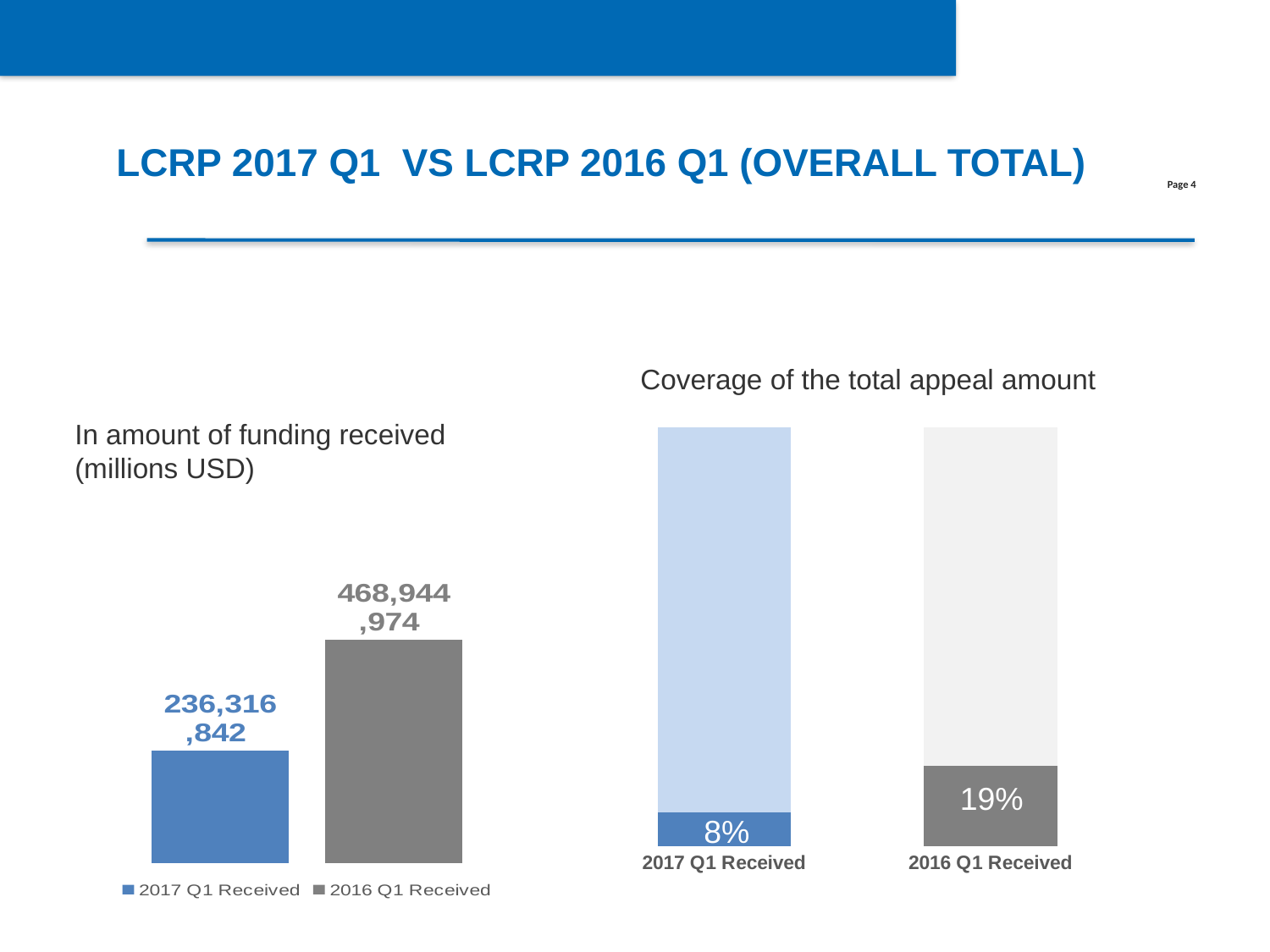

LCRP 2017 Q1  VS LCRP 2016 Q1 (OVERALL TOTAL)
Coverage of the total appeal amount
In amount of funding received
(millions USD)

### Chart

| Category | % covered | % gap |
|---|---|---|
| 2017 Q1 Received | 0.08 | 0.92 |
| 2016 Q1 Received | 0.19 | 0.81 |

### Chart

| Category | 2017 Q1 Received | 2016 Q1 Received |
|---|---|---|
| TOTAL | 236316841.70259908 | 468944973.90999997 |
19%
8%